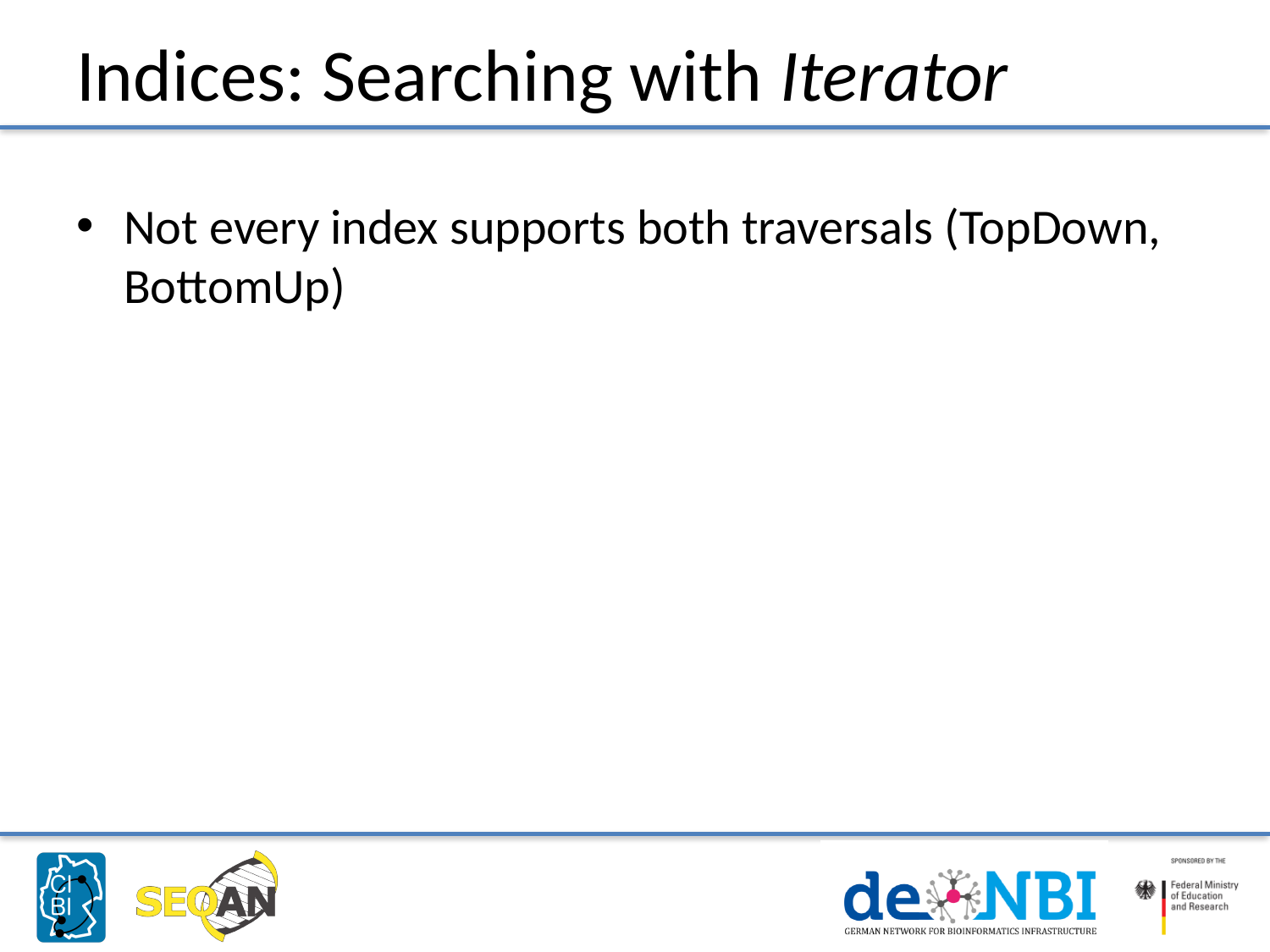

# Indices: Searching with Iterator
Not every index supports both traversals (TopDown, BottomUp)